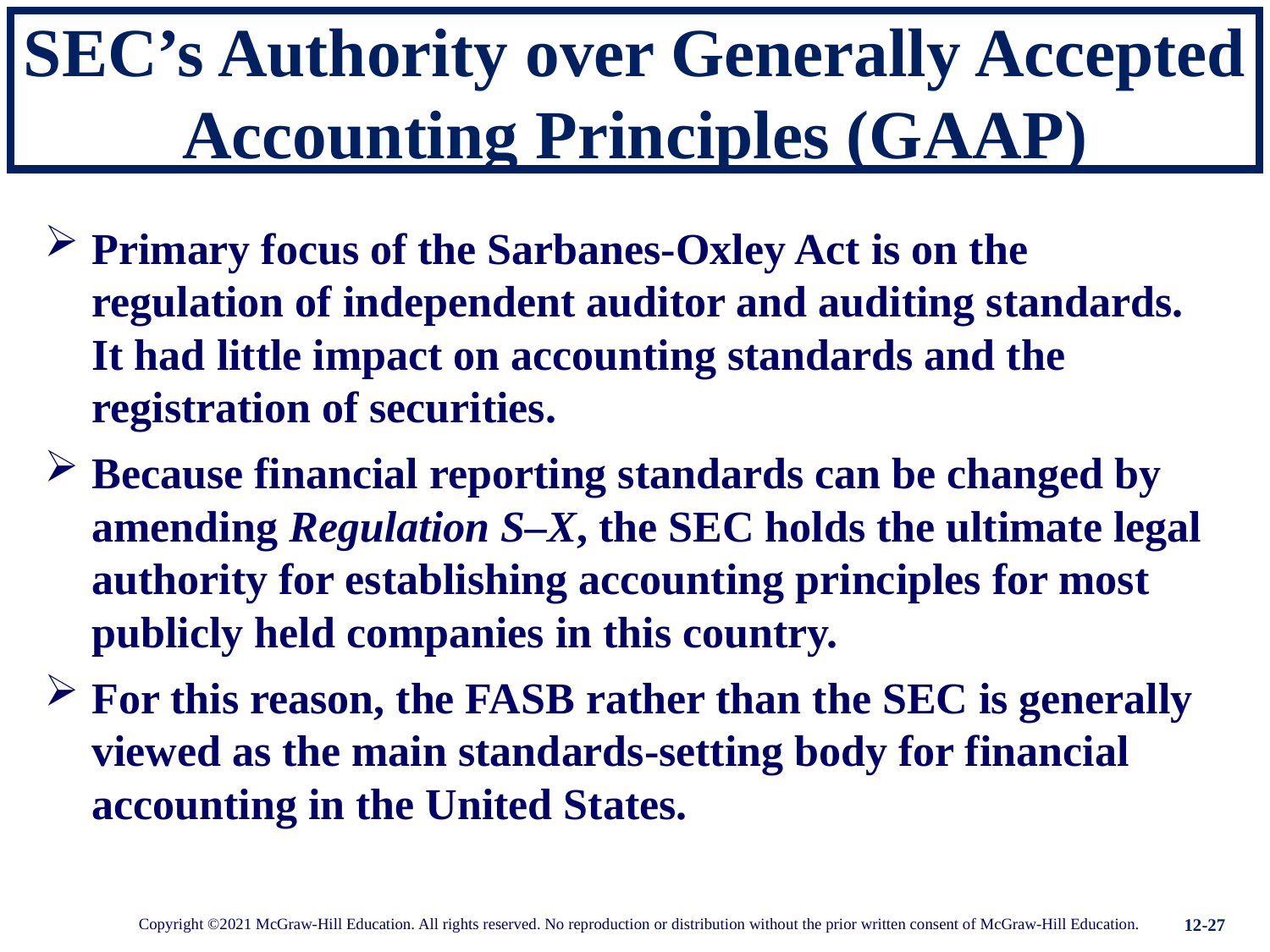

# SEC’s Authority over Generally Accepted Accounting Principles (GAAP)
Primary focus of the Sarbanes-Oxley Act is on the regulation of independent auditor and auditing standards. It had little impact on accounting standards and the registration of securities.
Because financial reporting standards can be changed by amending Regulation S–X, the SEC holds the ultimate legal authority for establishing accounting principles for most publicly held companies in this country.
For this reason, the FASB rather than the SEC is generally viewed as the main standards-setting body for financial accounting in the United States.
12-27
Copyright ©2021 McGraw-Hill Education. All rights reserved. No reproduction or distribution without the prior written consent of McGraw-Hill Education.